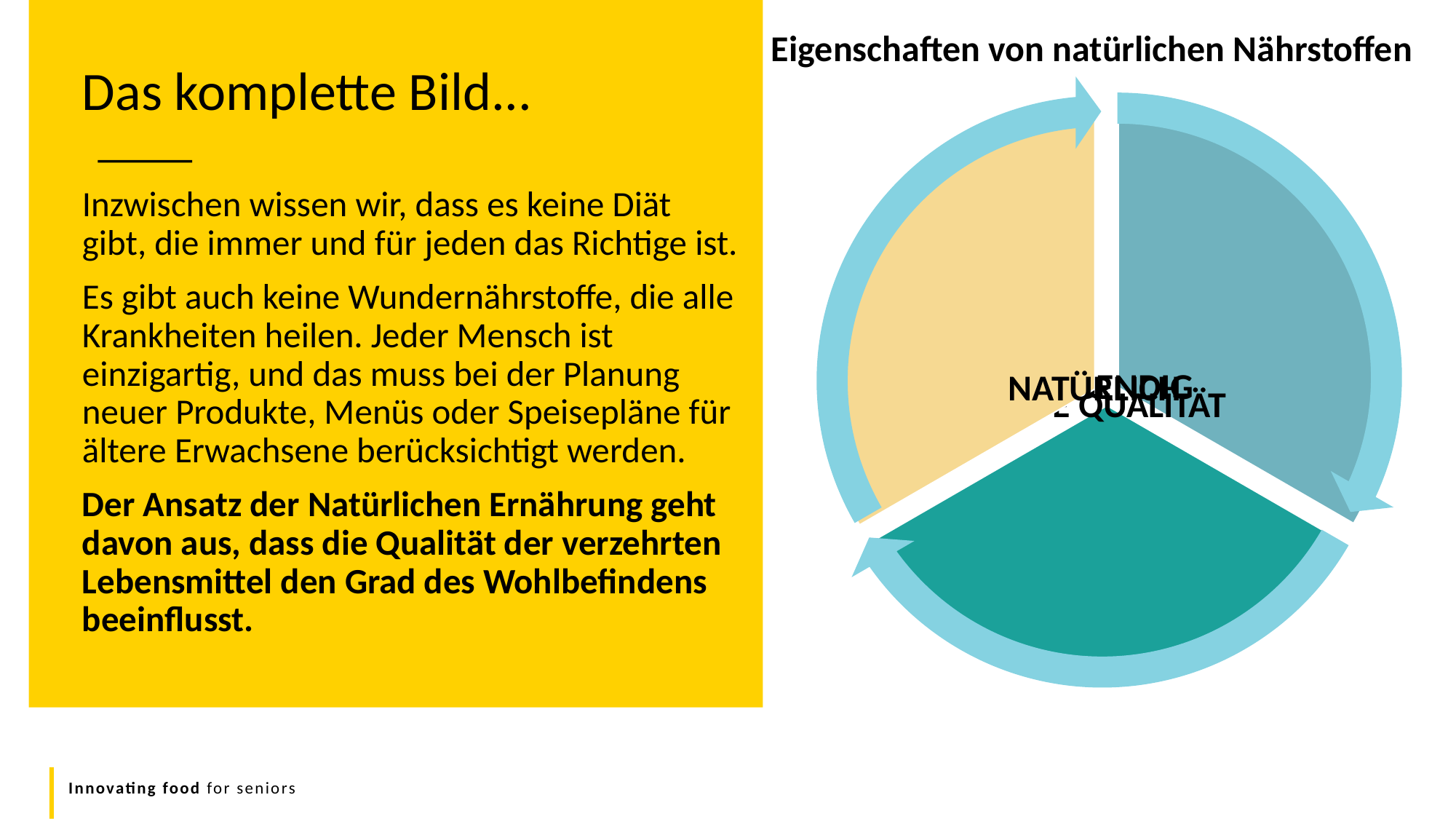

Eigenschaften von natürlichen Nährstoffen
Das komplette Bild...
LEBENDIG
GUTE QUALITÄT
NATÜRLICH
Inzwischen wissen wir, dass es keine Diät gibt, die immer und für jeden das Richtige ist.
Es gibt auch keine Wundernährstoffe, die alle Krankheiten heilen. Jeder Mensch ist einzigartig, und das muss bei der Planung neuer Produkte, Menüs oder Speisepläne für ältere Erwachsene berücksichtigt werden.
Der Ansatz der Natürlichen Ernährung geht davon aus, dass die Qualität der verzehrten Lebensmittel den Grad des Wohlbefindens beeinflusst.